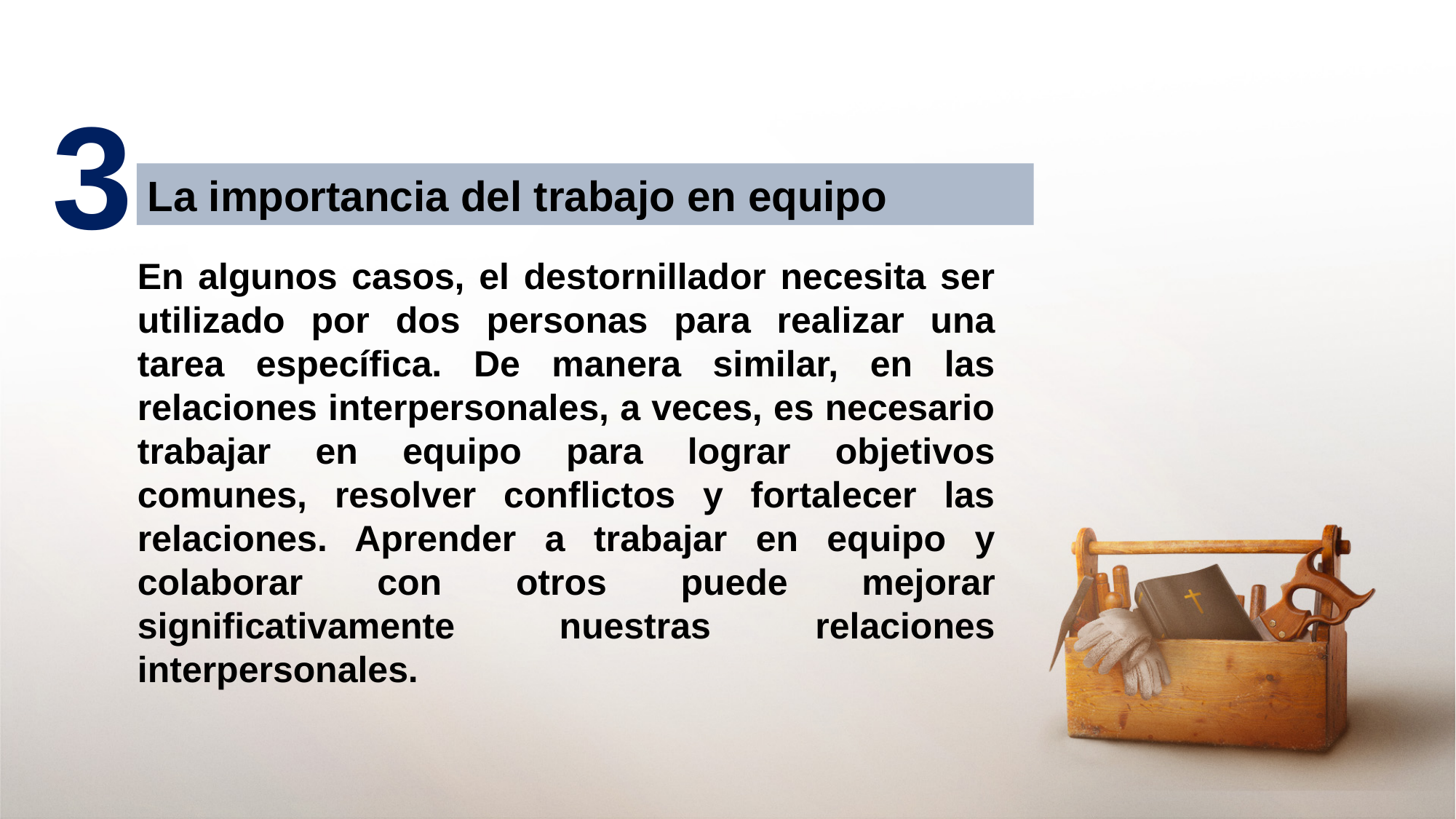

3
La importancia del trabajo en equipo
En algunos casos, el destornillador necesita ser utilizado por dos personas para realizar una tarea específica. De manera similar, en las relaciones interpersonales, a veces, es necesario trabajar en equipo para lograr objetivos comunes, resolver conflictos y fortalecer las relaciones. Aprender a trabajar en equipo y colaborar con otros puede mejorar significativamente nuestras relaciones interpersonales.